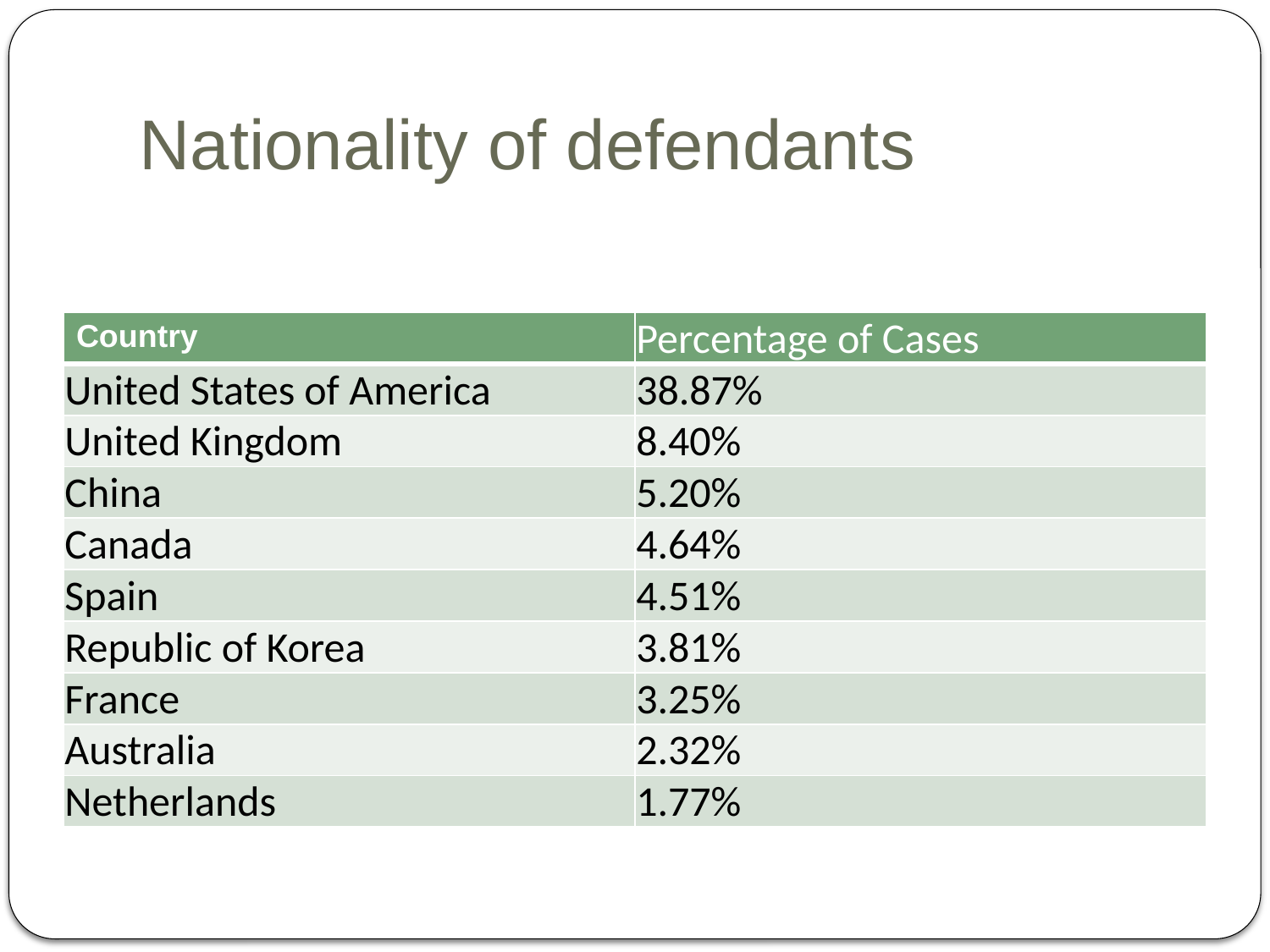

# Nationality of defendants
| Country | Percentage of Cases |
| --- | --- |
| United States of America | 38.87% |
| United Kingdom | 8.40% |
| China | 5.20% |
| Canada | 4.64% |
| Spain | 4.51% |
| Republic of Korea | 3.81% |
| France | 3.25% |
| Australia | 2.32% |
| Netherlands | 1.77% |